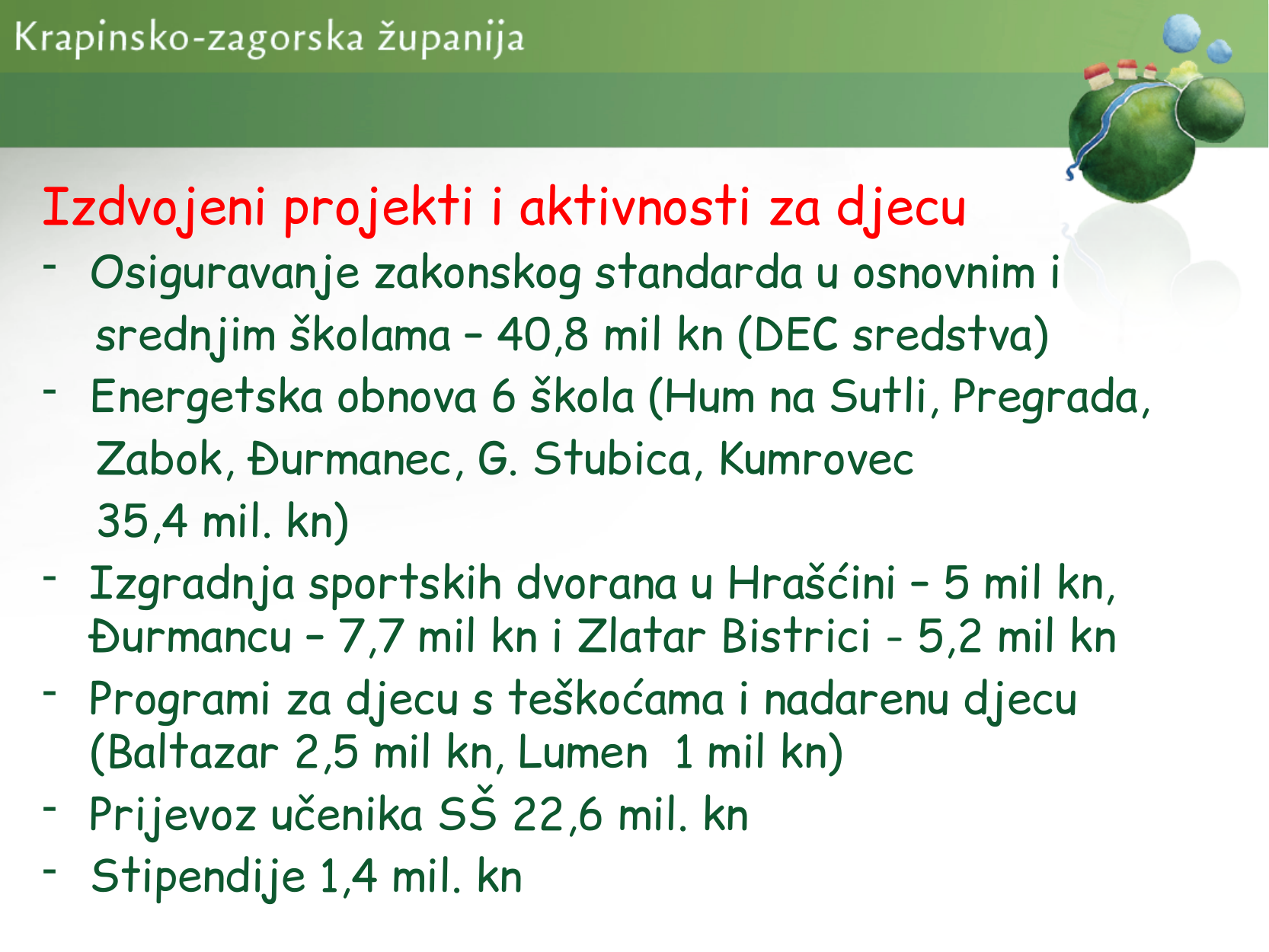

Izdvojeni projekti i aktivnosti za djecu
Osiguravanje zakonskog standarda u osnovnim i
    srednjim školama – 40,8 mil kn (DEC sredstva)
Energetska obnova 6 škola (Hum na Sutli, Pregrada,
    Zabok, Đurmanec, G. Stubica, Kumrovec
    35,4 mil. kn)
Izgradnja sportskih dvorana u Hrašćini – 5 mil kn,  Đurmancu – 7,7 mil kn i Zlatar Bistrici - 5,2 mil kn
Programi za djecu s teškoćama i nadarenu djecu (Baltazar 2,5 mil kn, Lumen  1 mil kn)
Prijevoz učenika SŠ 22,6 mil. kn
Stipendije 1,4 mil. kn